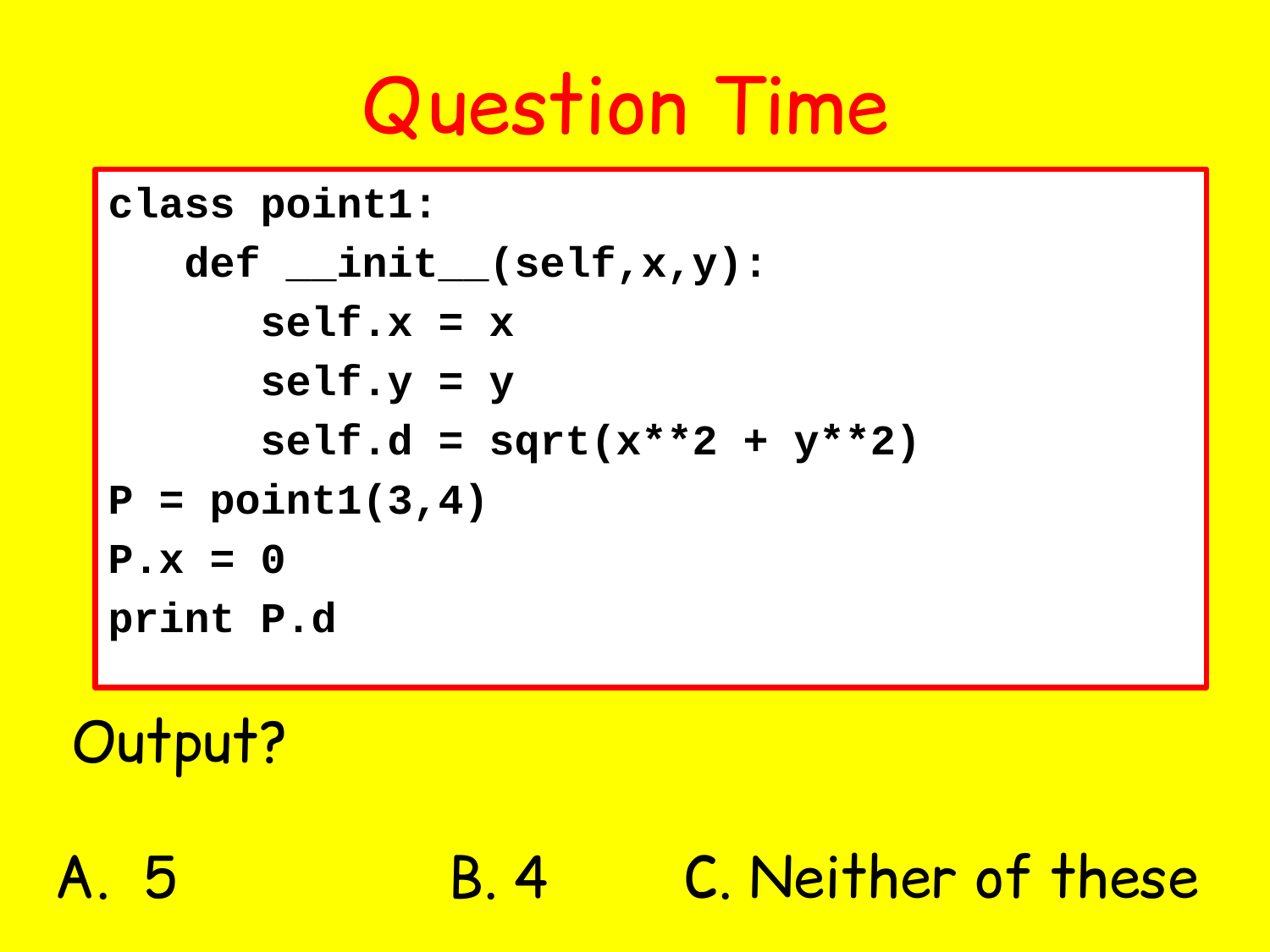

# Question Time
class point1:
   def __init__(self,x,y):
      self.x = x
      self.y = y
      self.d = sqrt(x**2 + y**2)
P = point1(3,4)
P.x = 0
print P.d

 Output?

A.  5                B. 4        C. Neither of these